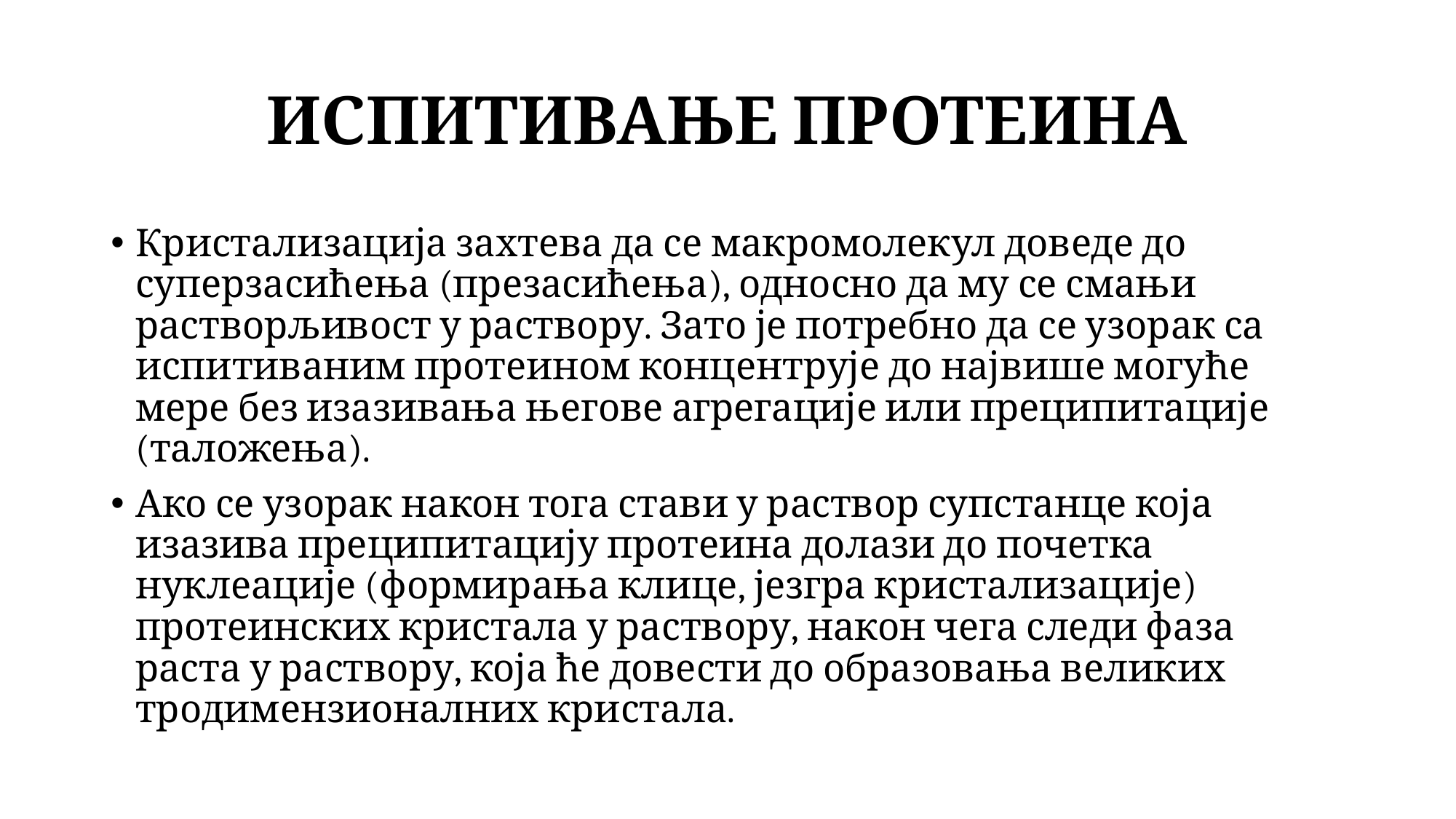

# ИСПИТИВАЊЕ ПРОТЕИНА
Кристализација захтева да се макромолекул доведе до суперзасићења (презасићења), односно да му се смањи растворљивост у раствору. Зато је потребно да се узорак са испитиваним протеином концентрује до највише могуће мере без изазивања његове агрегације или преципитације (таложења).
Ако се узорак након тога стави у раствор супстанце која изазива преципитацију протеина долази до почетка нуклеације (формирања клице, језгра кристализације) протеинских кристала у раствору, након чега следи фаза раста у раствору, која ће довести до образовања великих тродимензионалних кристала.